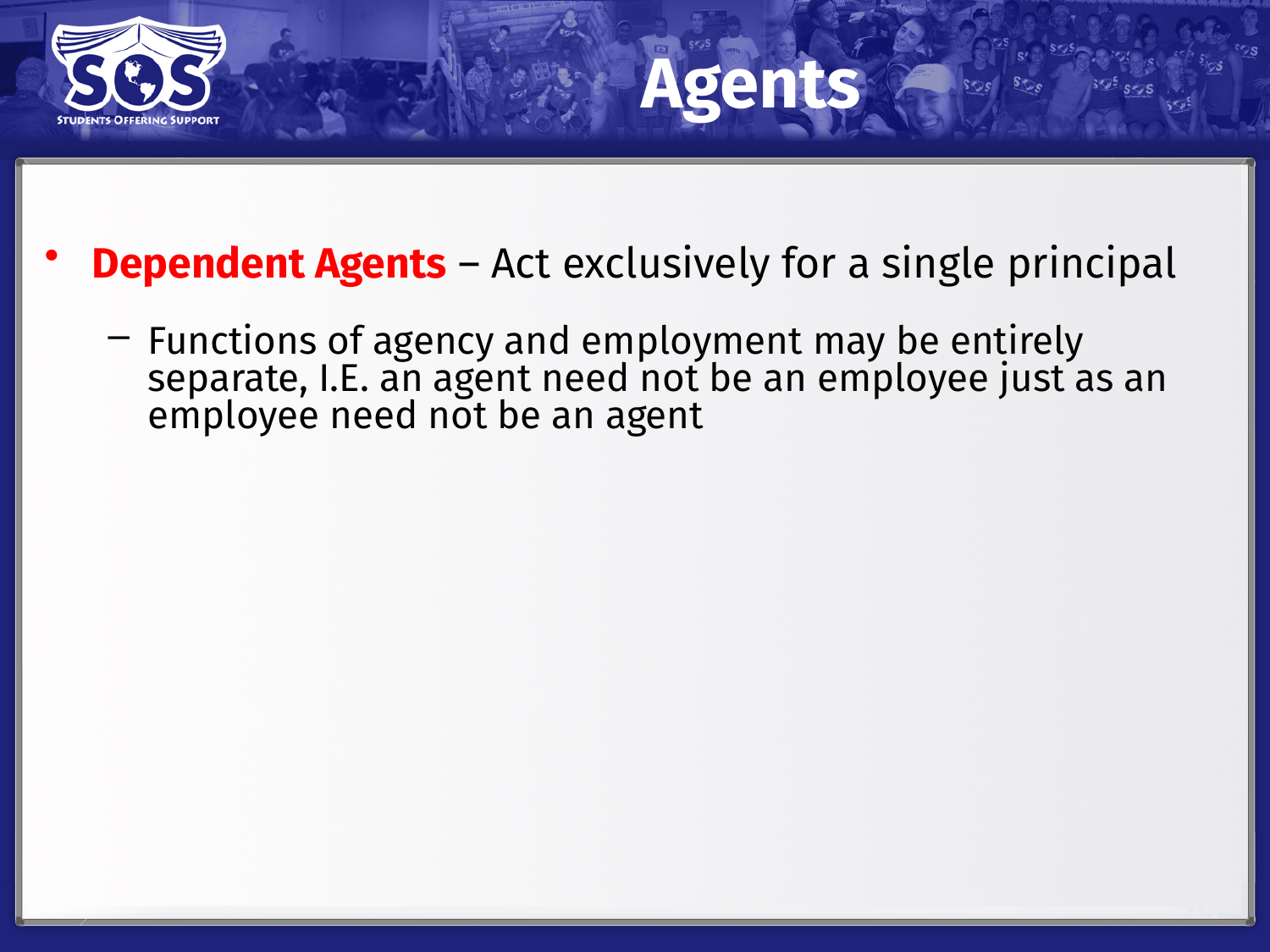

# Agents

Dependent Agents – Act exclusively for a single principal

Functions of agency and employment may be entirely separate, I.E. an agent need not be an employee just as an employee need not be an agent